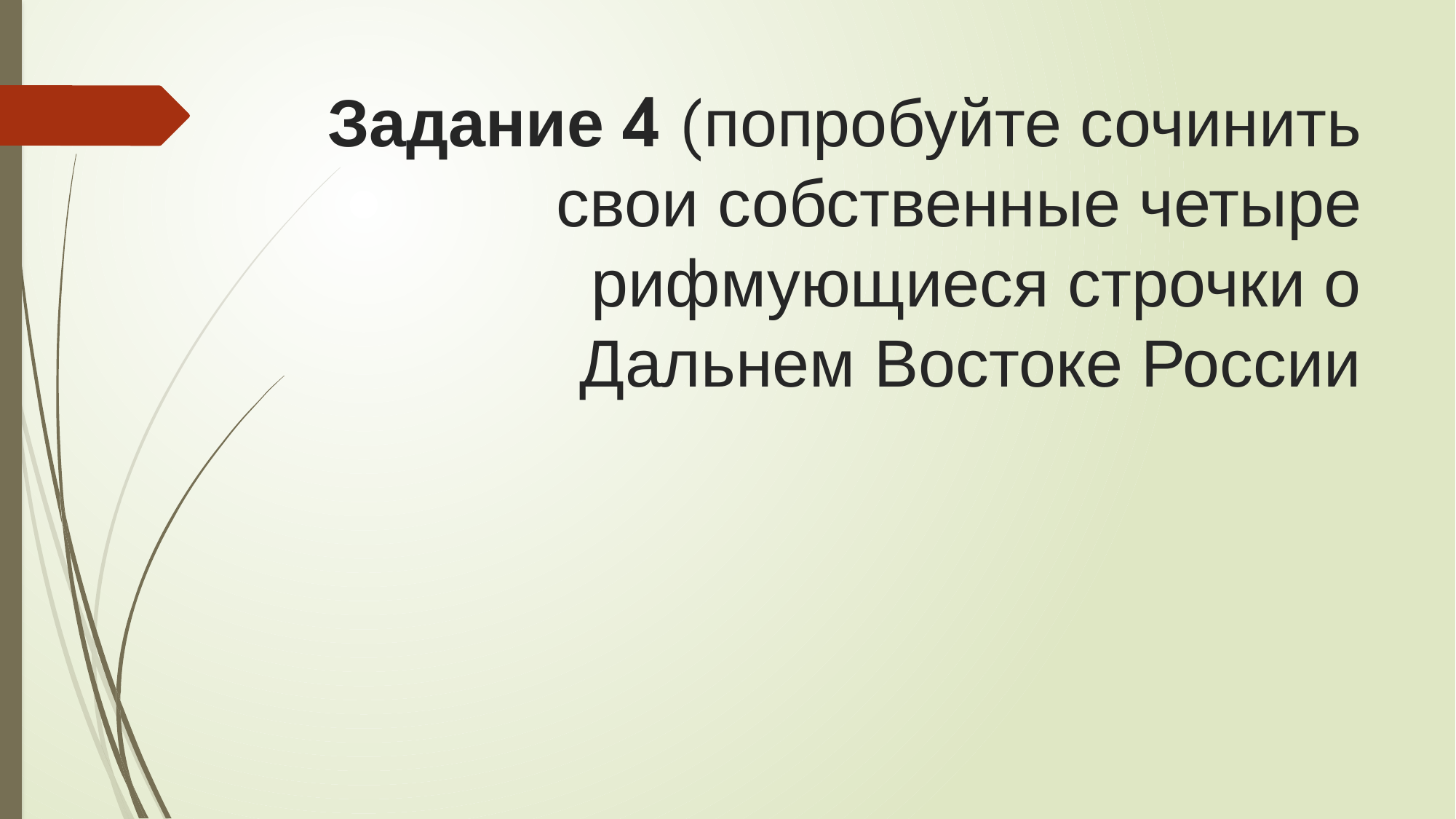

# Задание 4 (попробуйте сочинить свои собственные четыре рифмующиеся строчки о Дальнем Востоке России